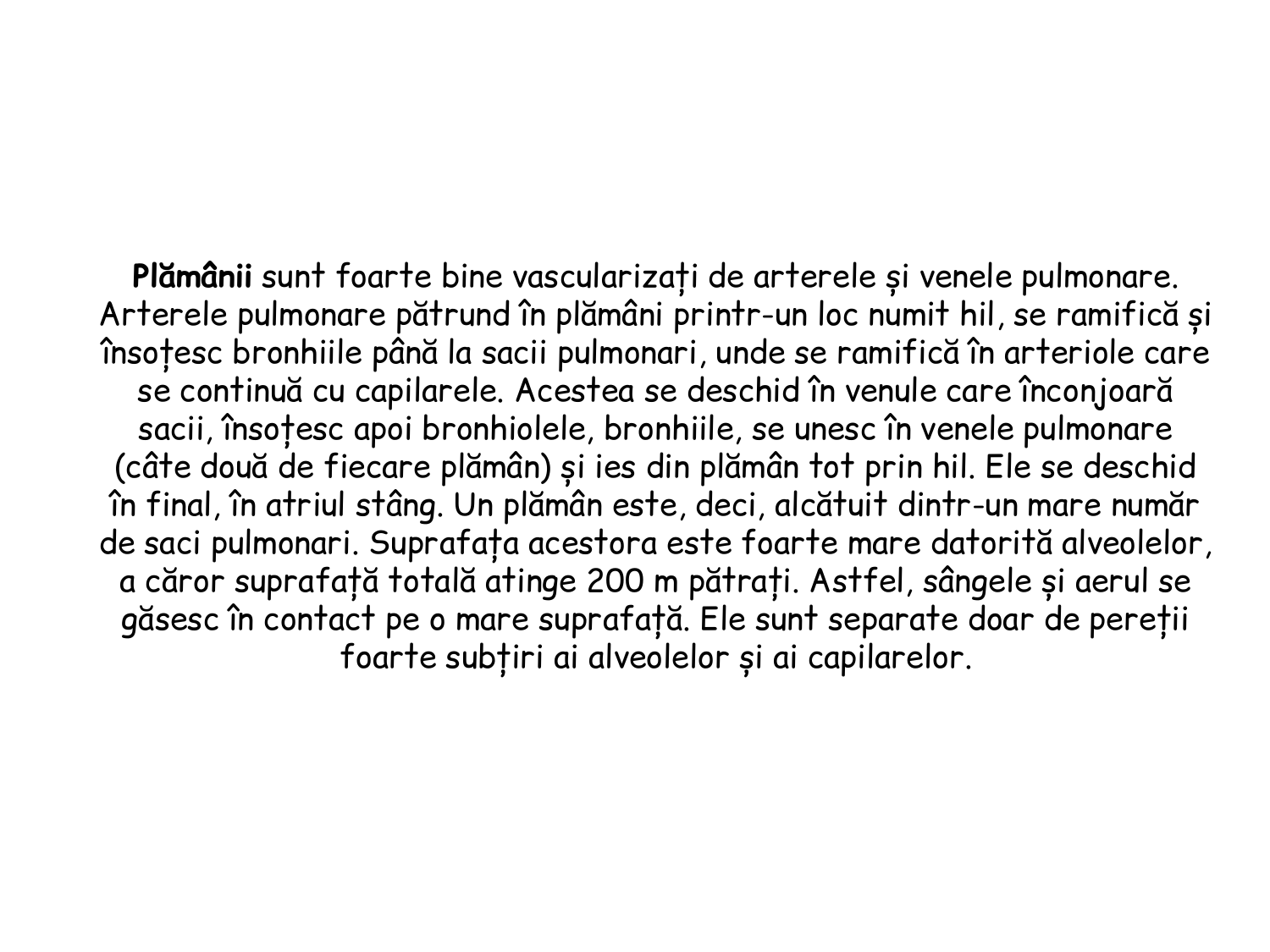

Plămânii sunt foarte bine vascularizați de arterele și venele pulmonare. Arterele pulmonare pătrund în plămâni printr-un loc numit hil, se ramifică și însoțesc bronhiile până la sacii pulmonari, unde se ramifică în arteriole care se continuă cu capilarele. Acestea se deschid în venule care înconjoară sacii, însoțesc apoi bronhiolele, bronhiile, se unesc în venele pulmonare (câte două de fiecare plămân) și ies din plămân tot prin hil. Ele se deschid în final, în atriul stâng. Un plămân este, deci, alcătuit dintr-un mare număr de saci pulmonari. Suprafața acestora este foarte mare datorită alveolelor, a căror suprafață totală atinge 200 m pătrați. Astfel, sângele și aerul se găsesc în contact pe o mare suprafață. Ele sunt separate doar de pereții foarte subțiri ai alveolelor și ai capilarelor.